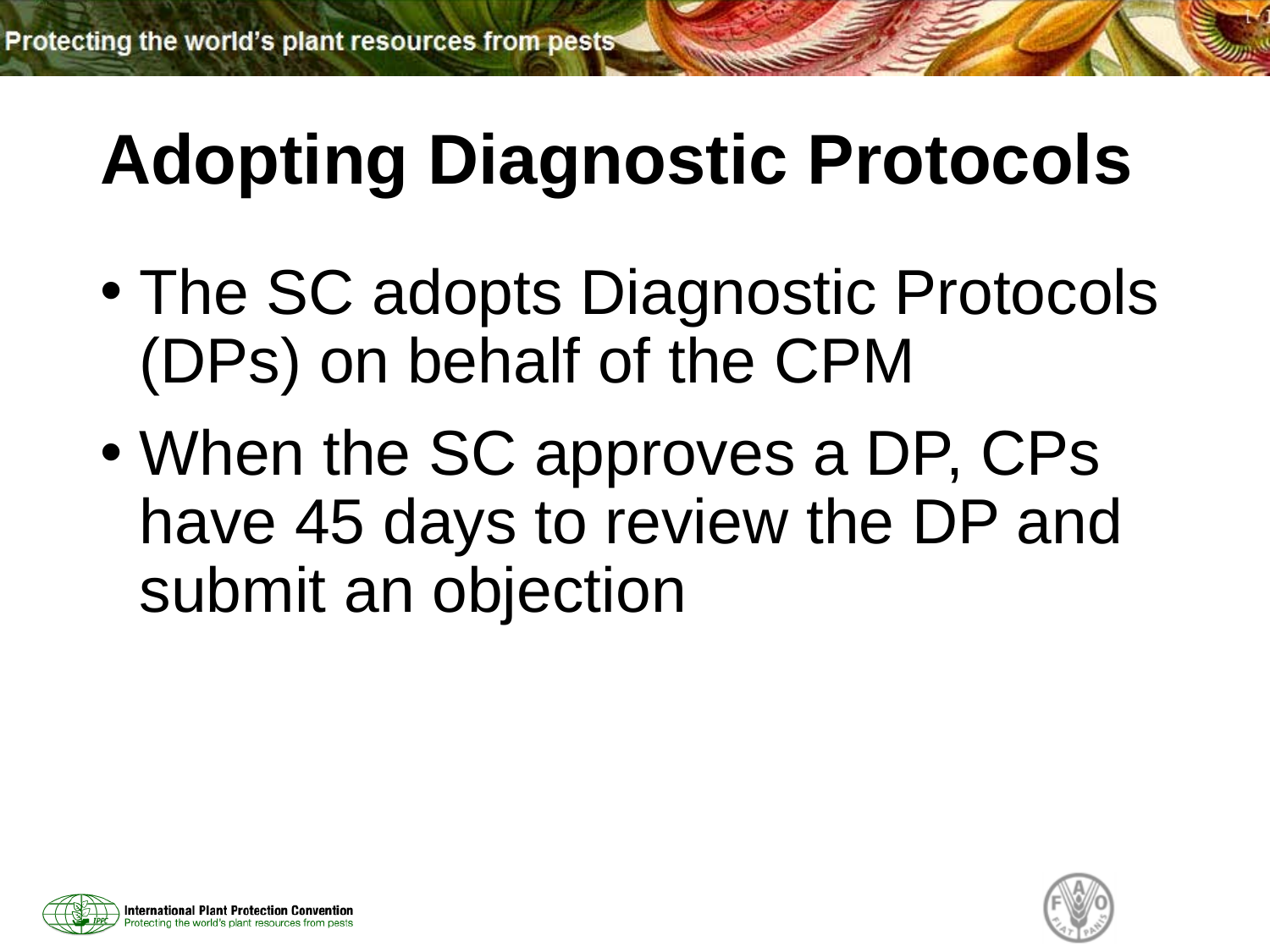

# Adopting Diagnostic Protocols
The SC adopts Diagnostic Protocols (DPs) on behalf of the CPM
When the SC approves a DP, CPs have 45 days to review the DP and submit an objection